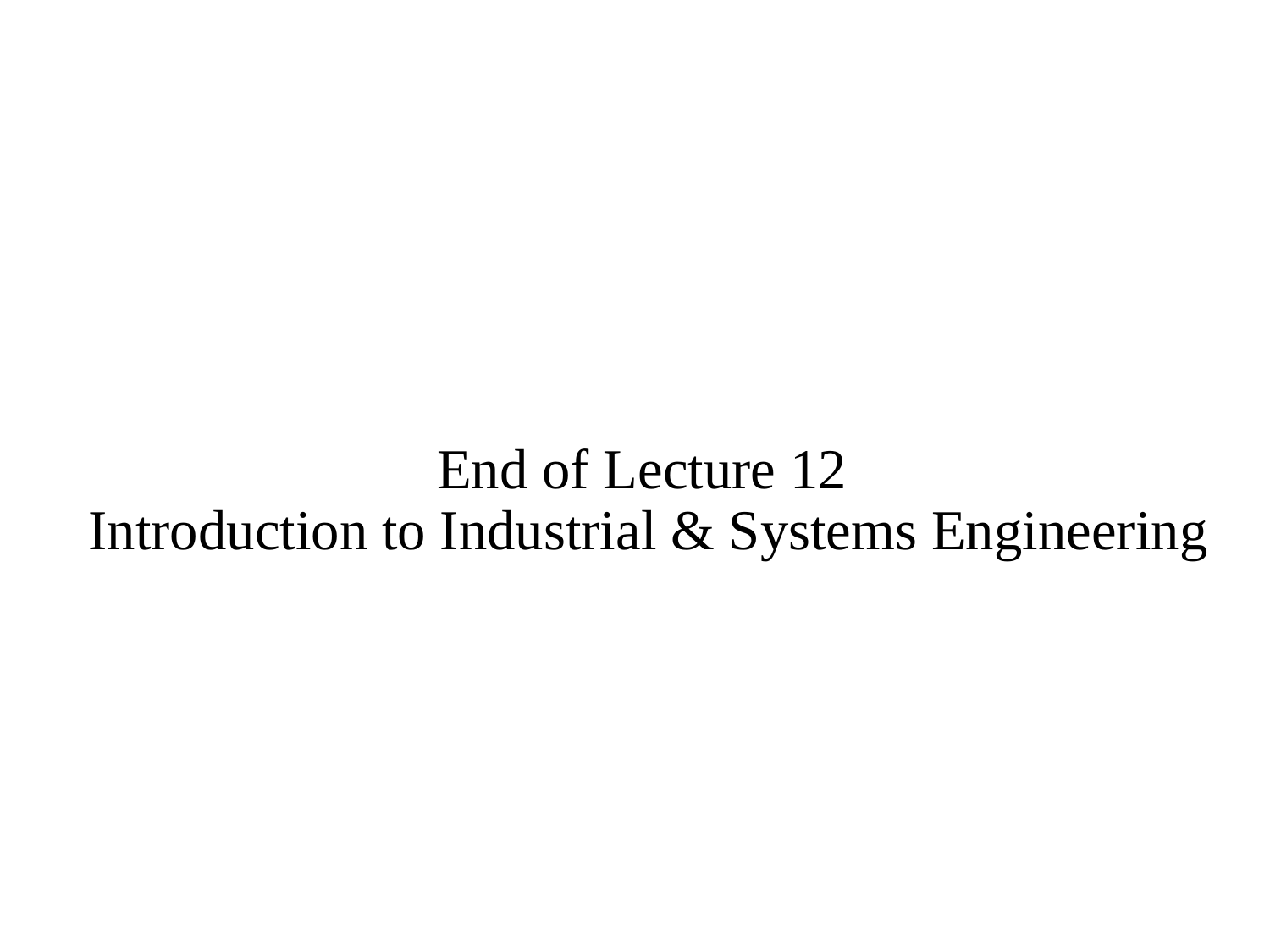

# End of Lecture 12 Introduction to Industrial & Systems Engineering